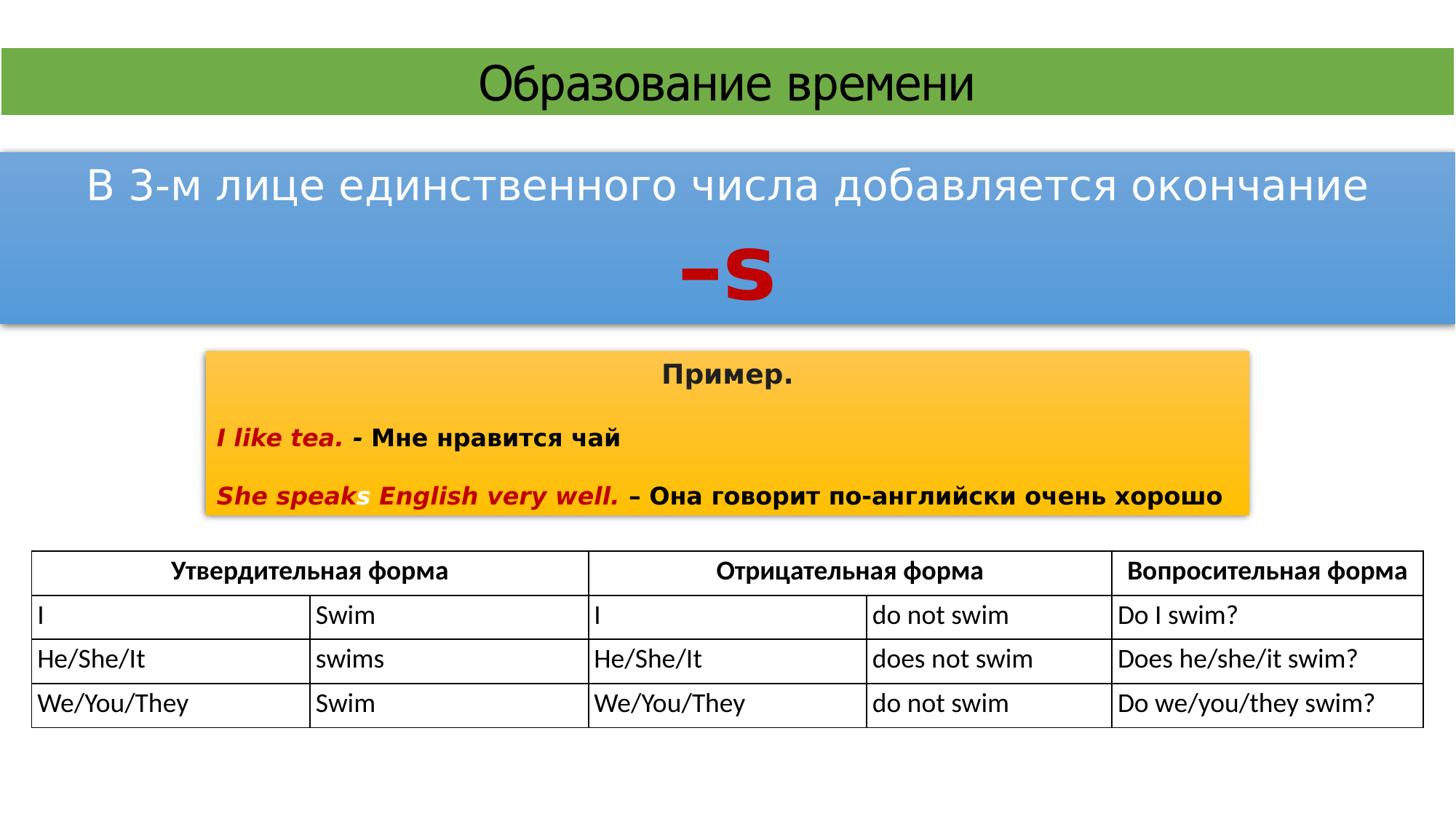

Образование времени
В 3-м лице единственного числа добавляется окончание
–s
Пример.
I like tea. - Мне нравится чай

She speaks English very well. – Она говорит по-английски очень хорошо
| Утвердительная форма |  | Отрицательная форма |  | Вопросительная форма |
| --- | --- | --- | --- | --- |
| I | Swim | I | do not swim | Do I swim? |
| He/She/It | swims | He/She/It | does not swim | Does he/she/it swim? |
| We/You/They | Swim | We/You/They | do not swim | Do we/you/they swim? |